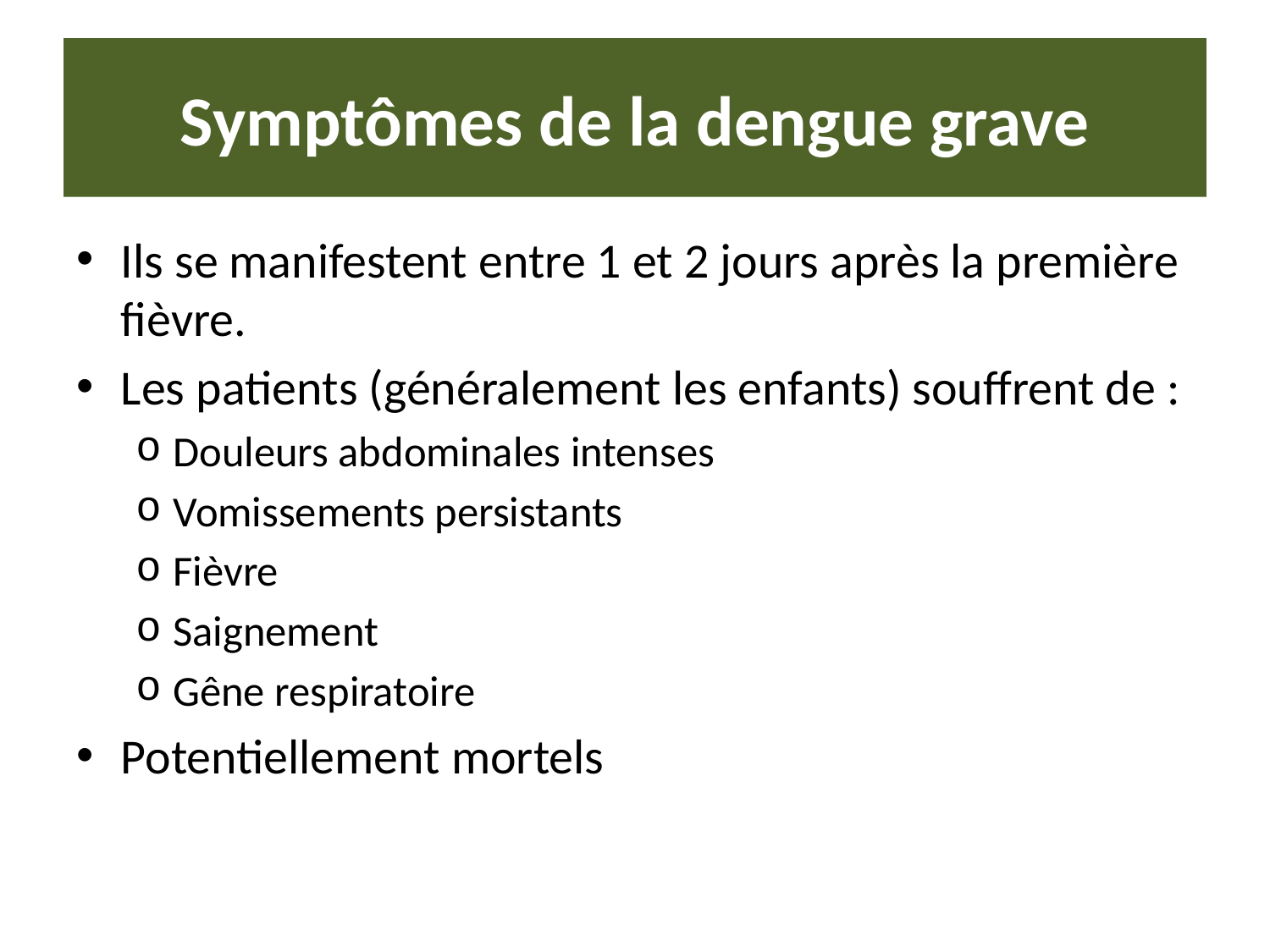

# Symptômes de la dengue grave
Ils se manifestent entre 1 et 2 jours après la première fièvre.
Les patients (généralement les enfants) souffrent de :
Douleurs abdominales intenses
Vomissements persistants
Fièvre
Saignement
Gêne respiratoire
Potentiellement mortels